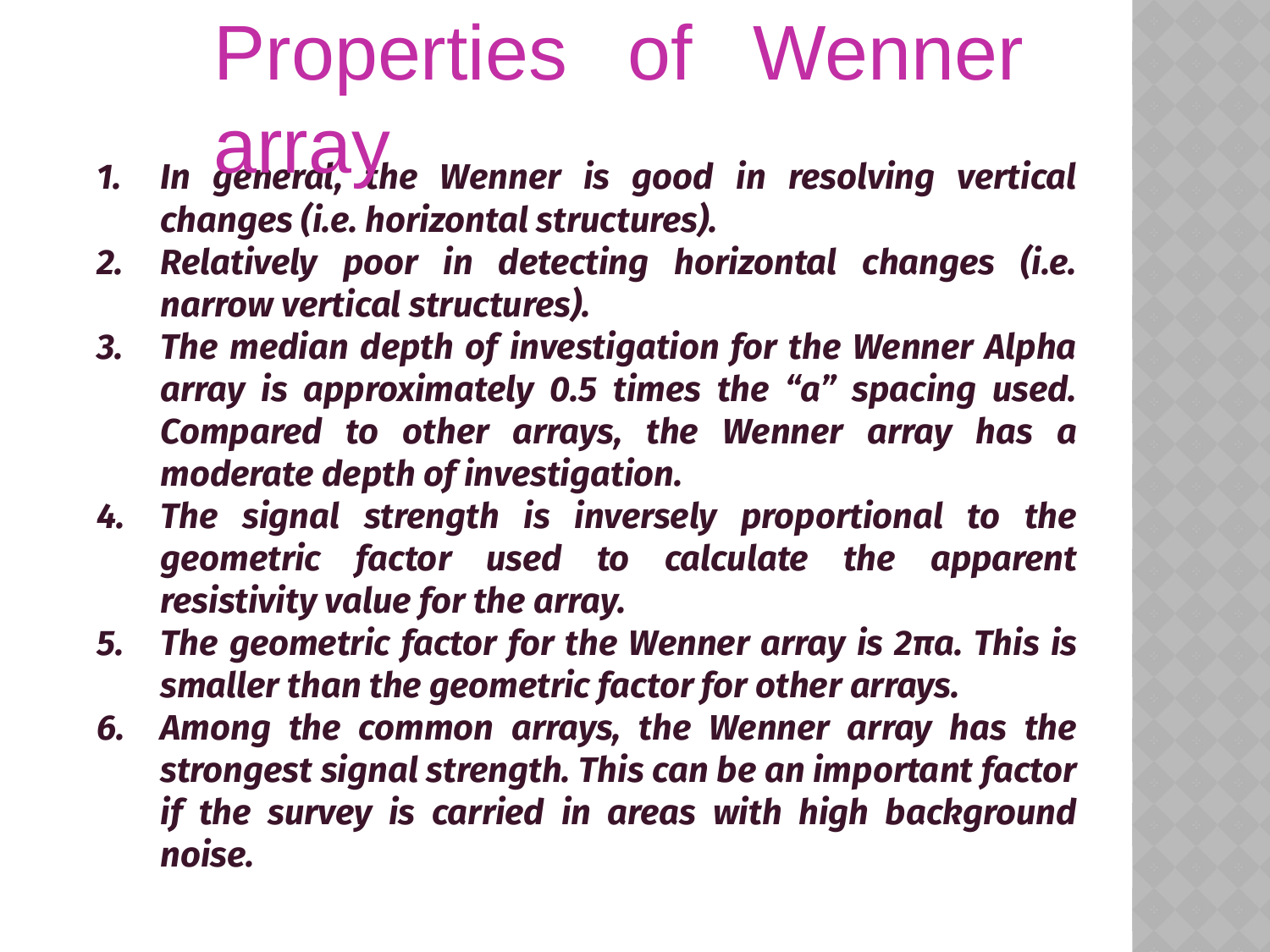

Properties of Wenner array
In general, the Wenner is good in resolving vertical changes (i.e. horizontal structures).
Relatively poor in detecting horizontal changes (i.e. narrow vertical structures).
The median depth of investigation for the Wenner Alpha array is approximately 0.5 times the “a” spacing used. Compared to other arrays, the Wenner array has a moderate depth of investigation.
The signal strength is inversely proportional to the geometric factor used to calculate the apparent resistivity value for the array.
The geometric factor for the Wenner array is 2πa. This is smaller than the geometric factor for other arrays.
Among the common arrays, the Wenner array has the strongest signal strength. This can be an important factor if the survey is carried in areas with high background noise.